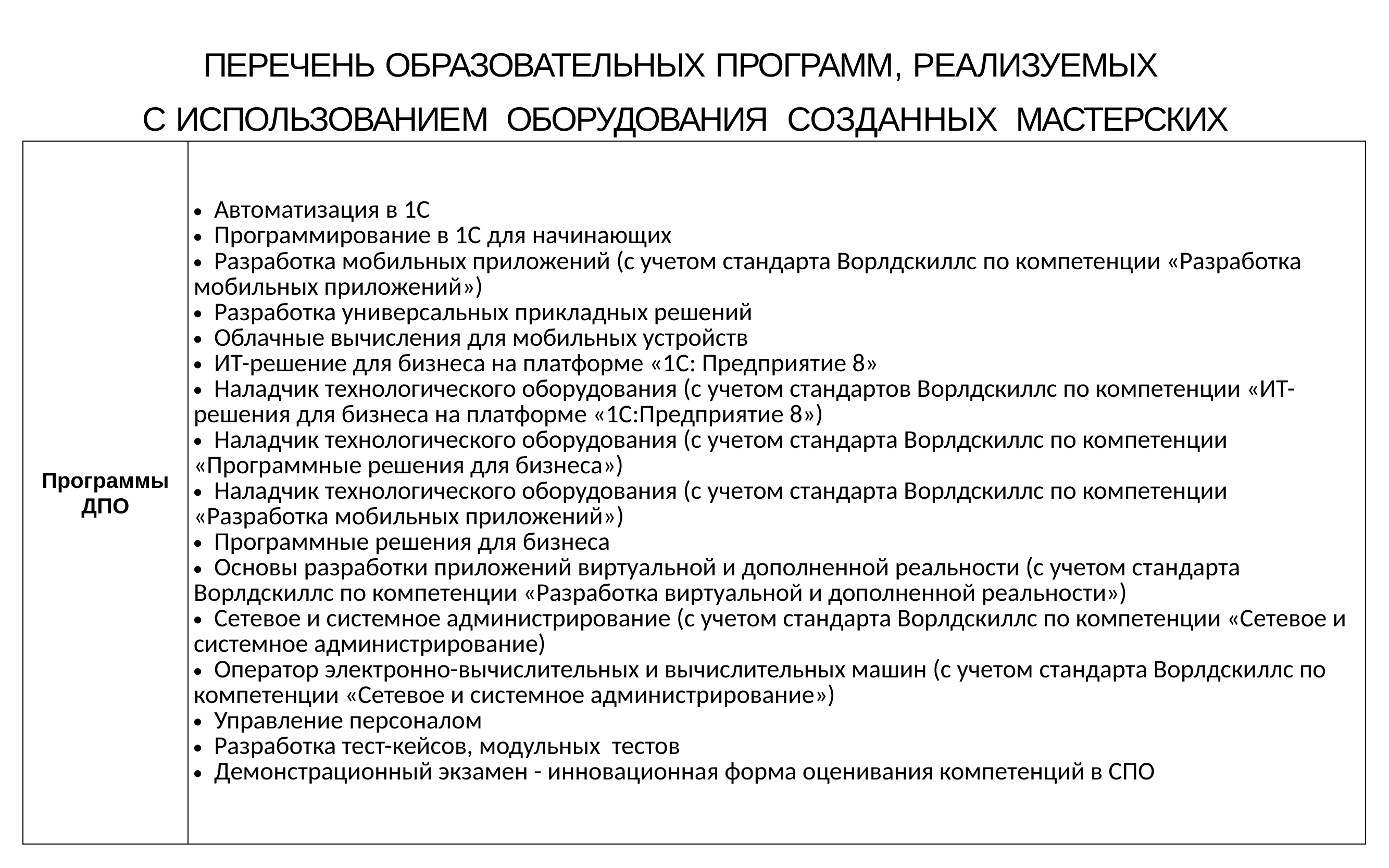

ПЕРЕЧЕНЬ ОБРАЗОВАТЕЛЬНЫХ ПРОГРАММ, РЕАЛИЗУЕМЫХ
С ИСПОЛЬЗОВАНИЕМ  ОБОРУДОВАНИЯ  СОЗДАННЫХ  МАСТЕРСКИХ
| Программы ДПО | Автоматизация в 1С Программирование в 1С для начинающих Разработка мобильных приложений (с учетом стандарта Ворлдскиллс по компетенции «Разработка мобильных приложений») Разработка универсальных прикладных решений Облачные вычисления для мобильных устройств ИТ-решение для бизнеса на платформе «1C: Предприятие 8» Наладчик технологического оборудования (с учетом стандартов Ворлдскиллс по компетенции «ИТ-решения для бизнеса на платформе «1С:Предприятие 8») Наладчик технологического оборудования (с учетом стандарта Ворлдскиллс по компетенции «Программные решения для бизнеса») Наладчик технологического оборудования (с учетом стандарта Ворлдскиллс по компетенции «Разработка мобильных приложений») Программные решения для бизнеса Основы разработки приложений виртуальной и дополненной реальности (с учетом стандарта Ворлдскиллс по компетенции «Разработка виртуальной и дополненной реальности») Сетевое и системное администрирование (с учетом стандарта Ворлдскиллс по компетенции «Сетевое и системное администрирование) Оператор электронно-вычислительных и вычислительных машин (с учетом стандарта Ворлдскиллс по компетенции «Сетевое и системное администрирование») Управление персоналом Разработка тест-кейсов, модульных тестов Демонстрационный экзамен - инновационная форма оценивания компетенций в СПО |
| --- | --- |